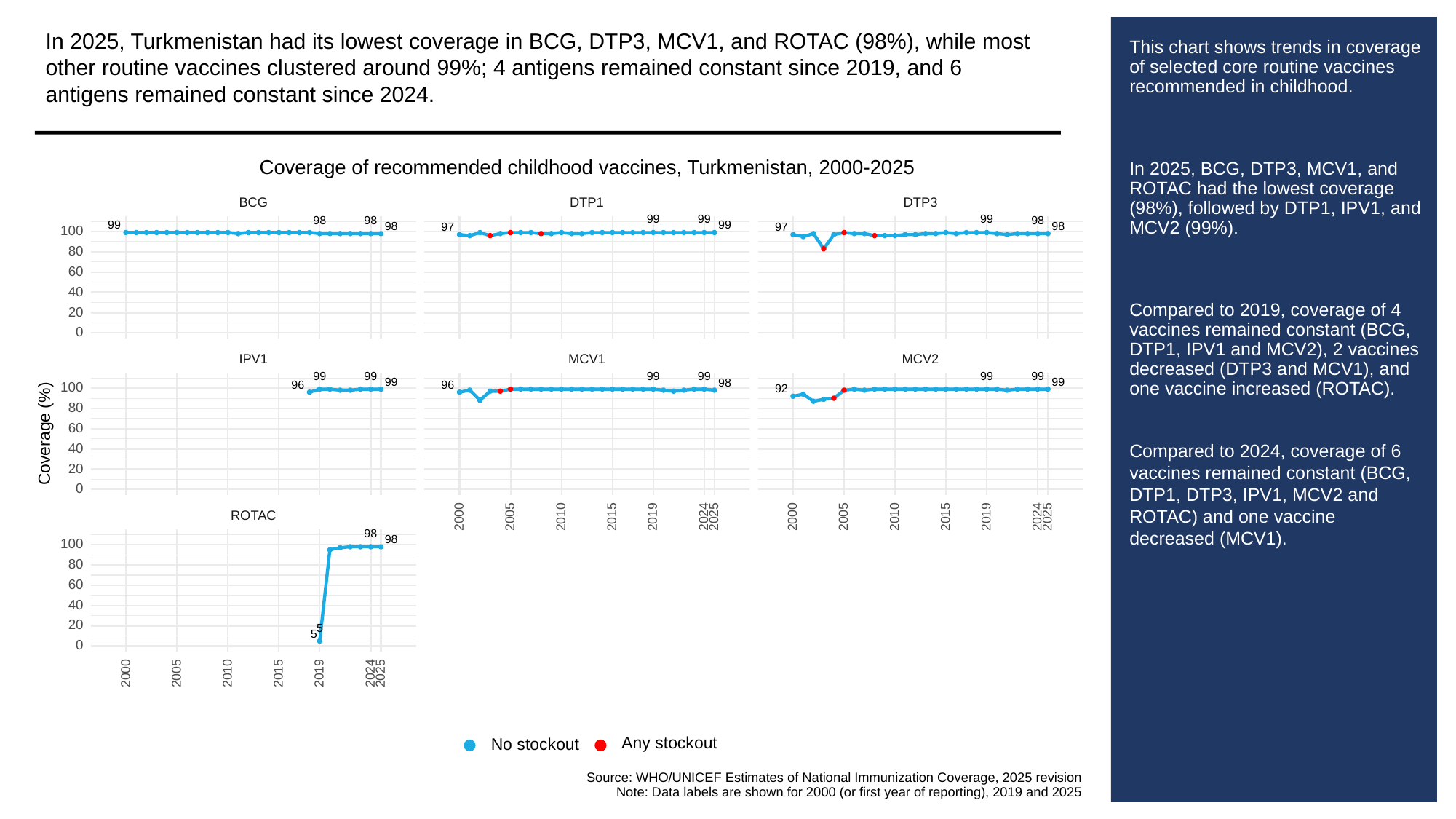

In 2025, Turkmenistan had its lowest coverage in BCG, DTP3, MCV1, and ROTAC (98%), while most other routine vaccines clustered around 99%; 4 antigens remained constant since 2019, and 6 antigens remained constant since 2024.
# This chart shows trends in coverage of selected core routine vaccines recommended in childhood.

In 2025, BCG, DTP3, MCV1, and ROTAC had the lowest coverage (98%), followed by DTP1, IPV1, and MCV2 (99%).

Compared to 2019, coverage of 4 vaccines remained constant (BCG, DTP1, IPV1 and MCV2), 2 vaccines decreased (DTP3 and MCV1), and one vaccine increased (ROTAC).

Compared to 2024, coverage of 6 vaccines remained constant (BCG, DTP1, DTP3, IPV1, MCV2 and ROTAC) and one vaccine decreased (MCV1).

Coverage of recommended childhood vaccines, Turkmenistan, 2000-2025
BCG
DTP3
DTP1
99
99
99

98
98
98

99
99
98
98
97
97
100

80

60

40

20

0

MCV1
MCV2
IPV1
99
99
99
99
99
99

99
99
98
96
96
100
92

80

60
Coverage (%)

40

20

0

ROTAC
2000
2005
2010
2015
2019
2024
2025
2000
2005
2010
2015
2019
2024
2025

98

98
100

80

60

40

20
5

5

0

2000
2005
2010
2015
2019
2024
2025
Any stockout
No stockout

Source: WHO/UNICEF Estimates of National Immunization Coverage, 2025 revision
Note: Data labels are shown for 2000 (or first year of reporting), 2019 and 2025